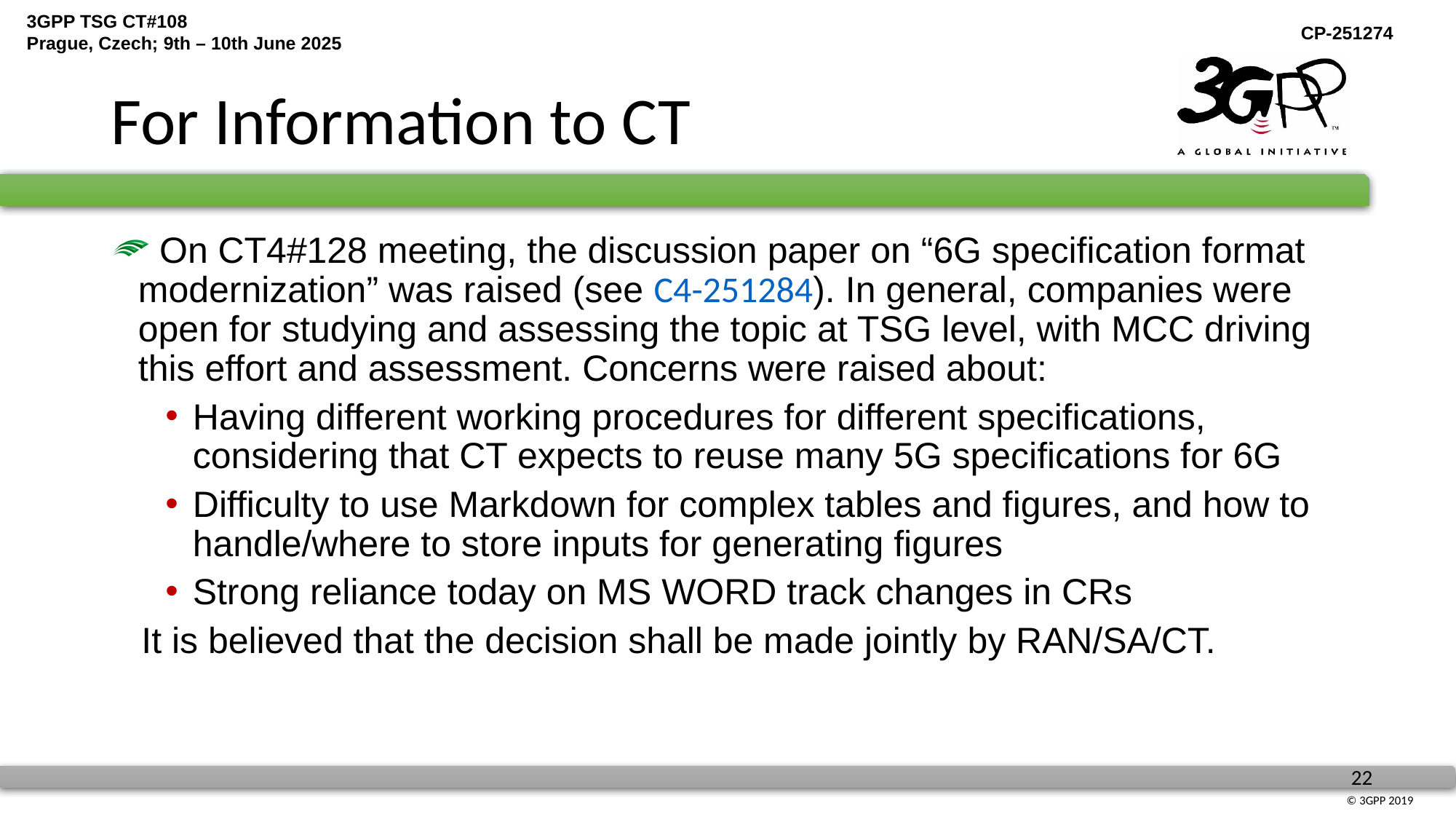

# For Information to CT
 On CT4#128 meeting, the discussion paper on “6G specification format modernization” was raised (see C4-251284). In general, companies were open for studying and assessing the topic at TSG level, with MCC driving this effort and assessment. Concerns were raised about:
Having different working procedures for different specifications, considering that CT expects to reuse many 5G specifications for 6G
Difficulty to use Markdown for complex tables and figures, and how to handle/where to store inputs for generating figures
Strong reliance today on MS WORD track changes in CRs
   It is believed that the decision shall be made jointly by RAN/SA/CT.